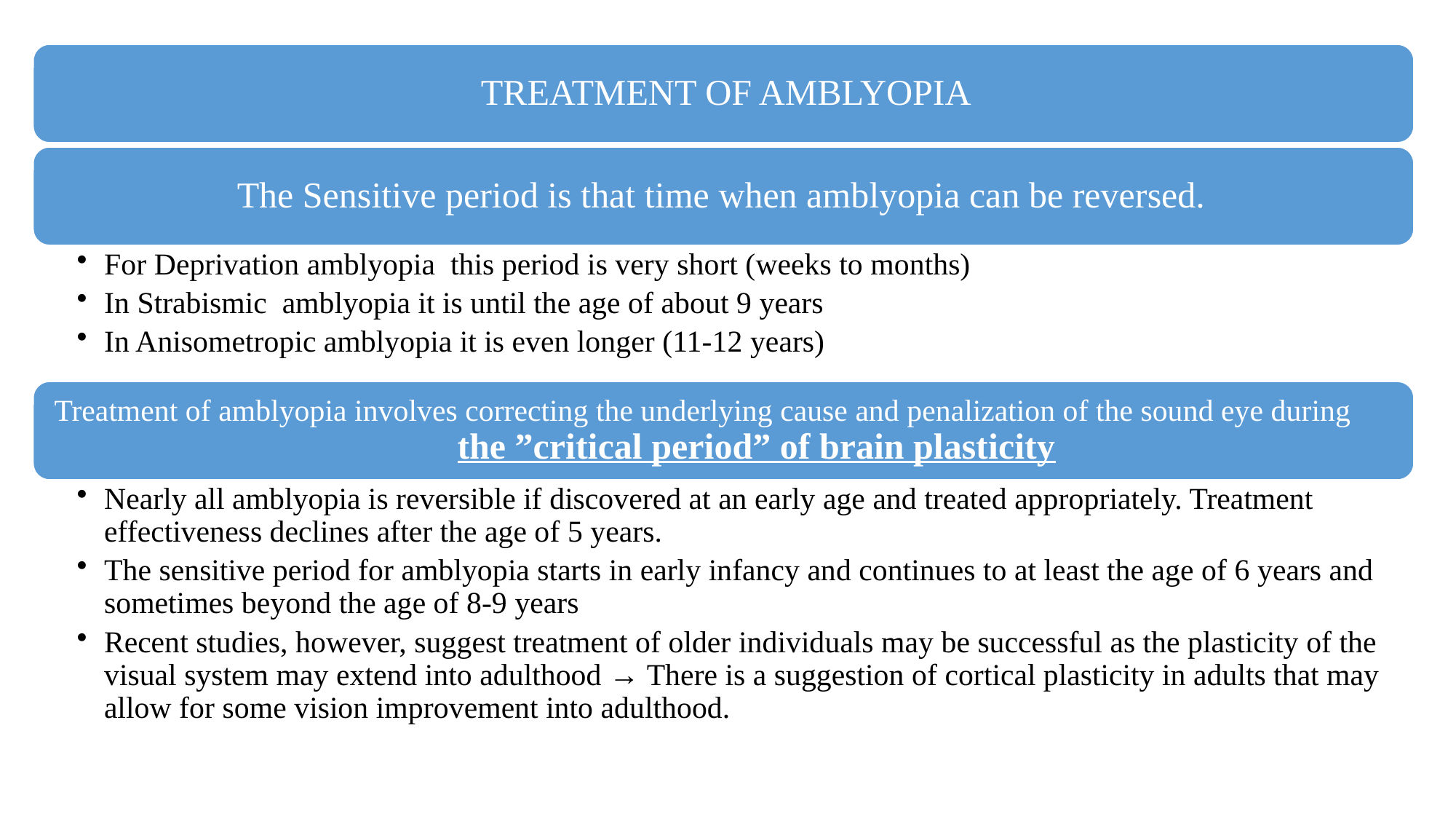

TREATMENT OF AMBLYOPIA
The Sensitive period is that time when amblyopia can be reversed.
For Deprivation amblyopia  this period is very short (weeks to months)
In Strabismic  amblyopia it is until the age of about 9 years
In Anisometropic amblyopia it is even longer (11-12 years)
Treatment of amblyopia involves correcting the underlying cause and penalization of the sound eye during               the ”critical period” of brain plasticity
Nearly all amblyopia is reversible if discovered at an early age and treated appropriately. Treatment effectiveness declines after the age of 5 years.
The sensitive period for amblyopia starts in early infancy and continues to at least the age of 6 years and sometimes beyond the age of 8-9 years
Recent studies, however, suggest treatment of older individuals may be successful as the plasticity of the visual system may extend into adulthood → There is a suggestion of cortical plasticity in adults that may allow for some vision improvement into adulthood.